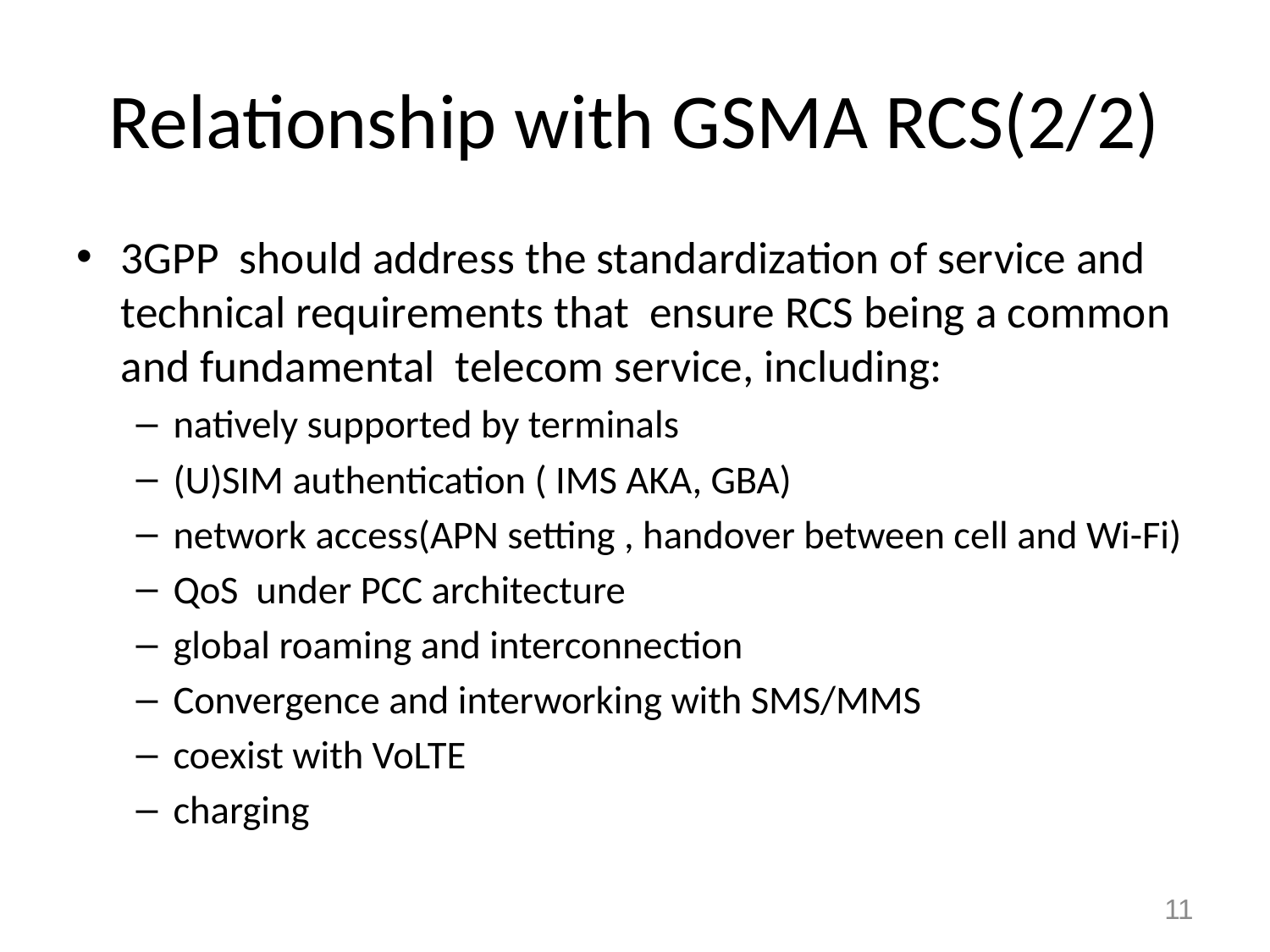

# Relationship with GSMA RCS(2/2)
3GPP  should address the standardization of service and technical requirements that  ensure RCS being a common and fundamental  telecom service, including:
natively supported by terminals
(U)SIM authentication ( IMS AKA, GBA)
network access(APN setting , handover between cell and Wi-Fi)
QoS  under PCC architecture
global roaming and interconnection
Convergence and interworking with SMS/MMS
coexist with VoLTE
charging

11